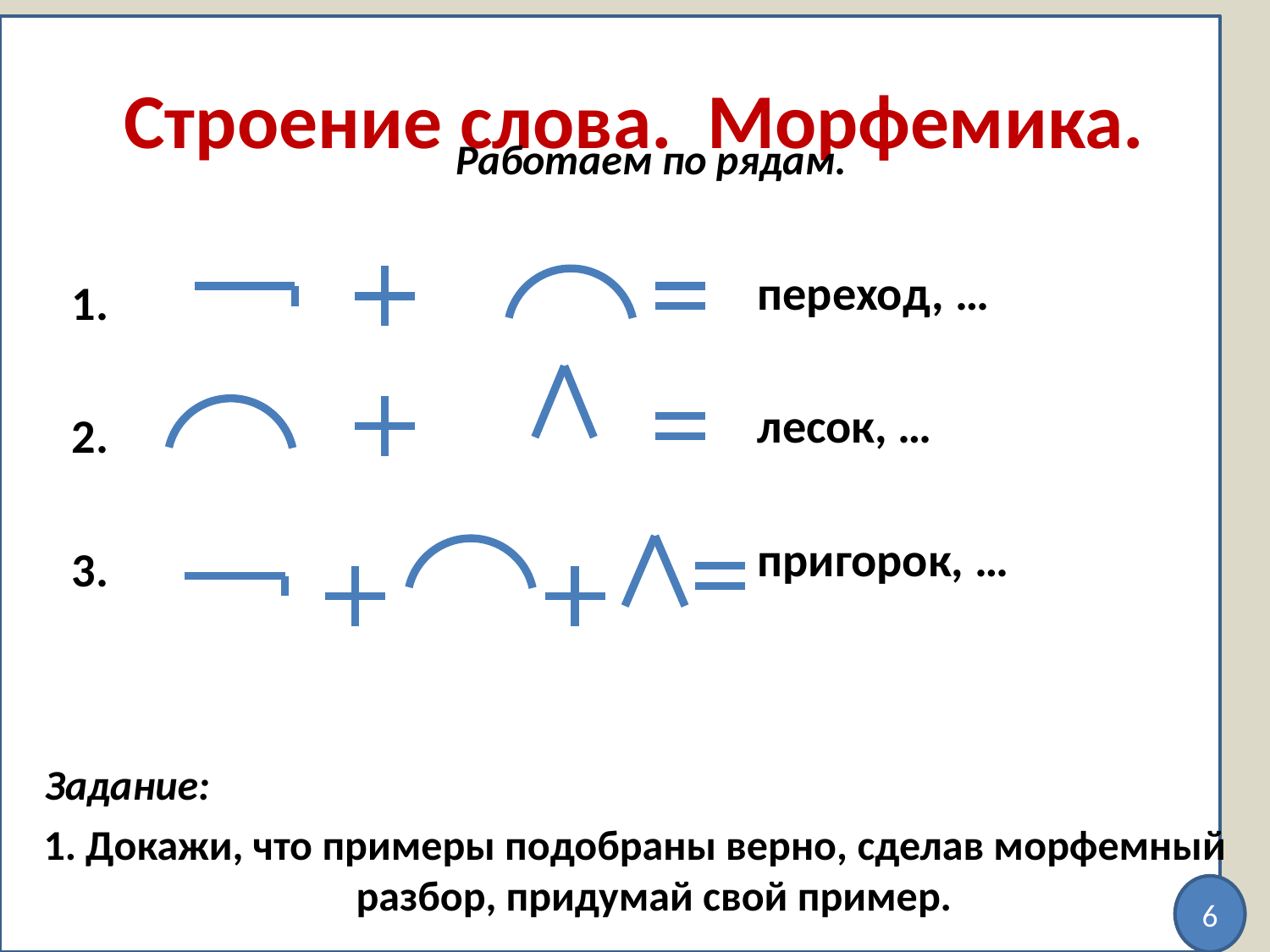

# Строение слова.  Морфемика.
 Работаем по рядам.
переход, …

лесок, …

пригорок, …

1.

2.

3.

   Задание:
1. Докажи, что примеры подобраны верно, сделав морфемный разбор, придумай свой пример.
6